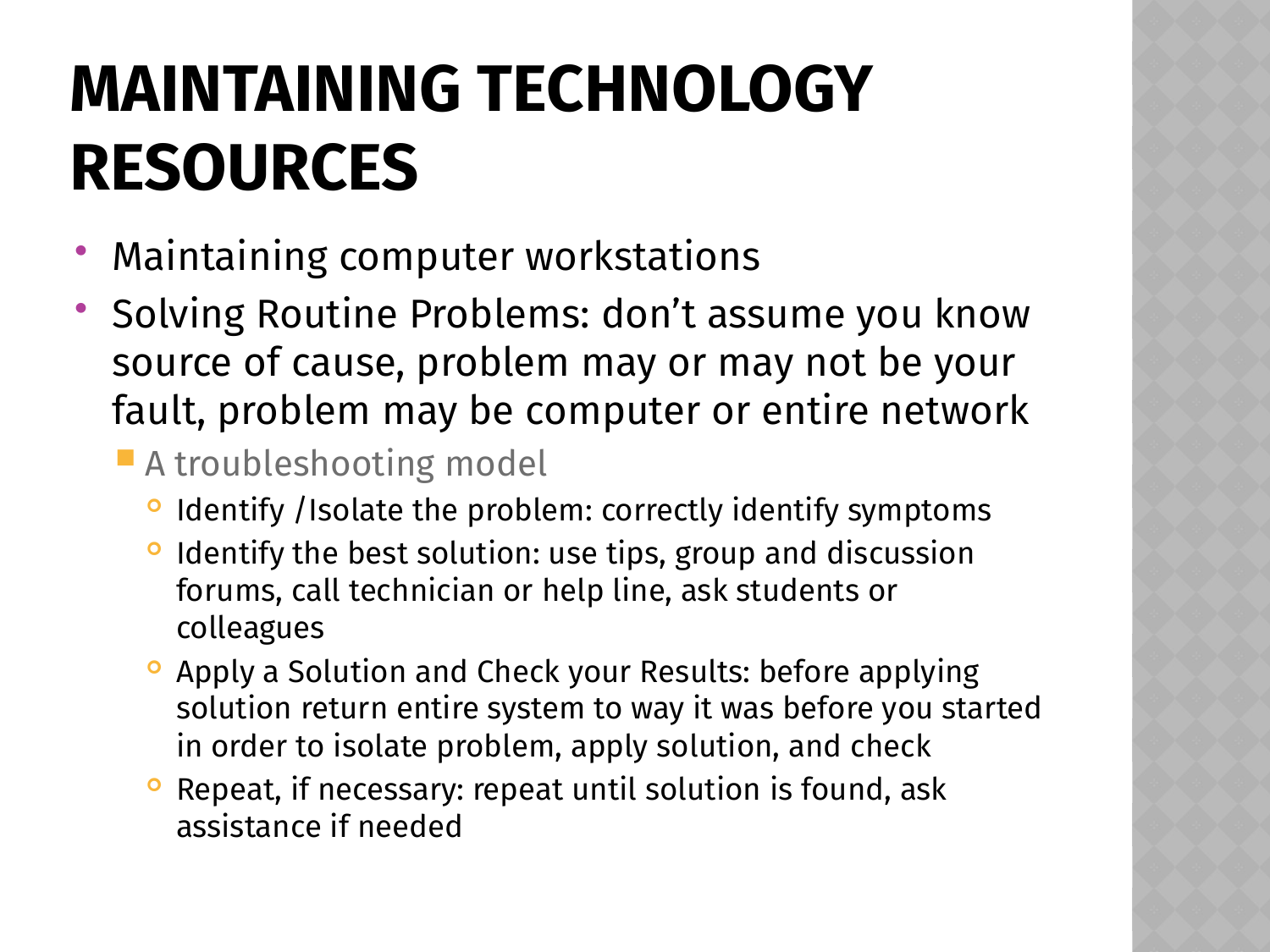

# Maintaining Technology Resources
Maintaining computer workstations
Solving Routine Problems: don’t assume you know source of cause, problem may or may not be your fault, problem may be computer or entire network
A troubleshooting model
Identify /Isolate the problem: correctly identify symptoms
Identify the best solution: use tips, group and discussion forums, call technician or help line, ask students or colleagues
Apply a Solution and Check your Results: before applying solution return entire system to way it was before you started in order to isolate problem, apply solution, and check
Repeat, if necessary: repeat until solution is found, ask assistance if needed